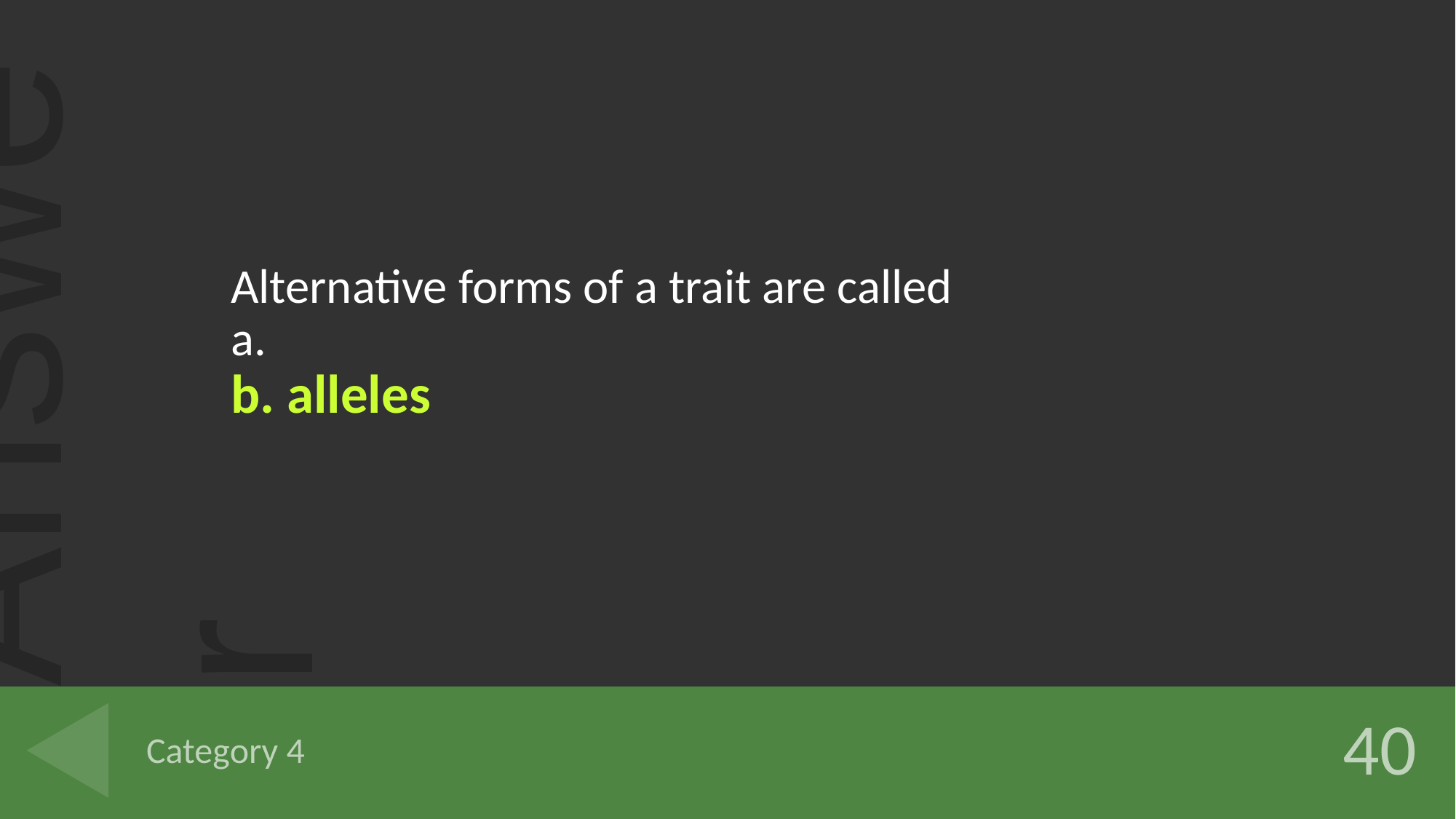

Alternative forms of a trait are called
a.
b. alleles
# Category 4
40